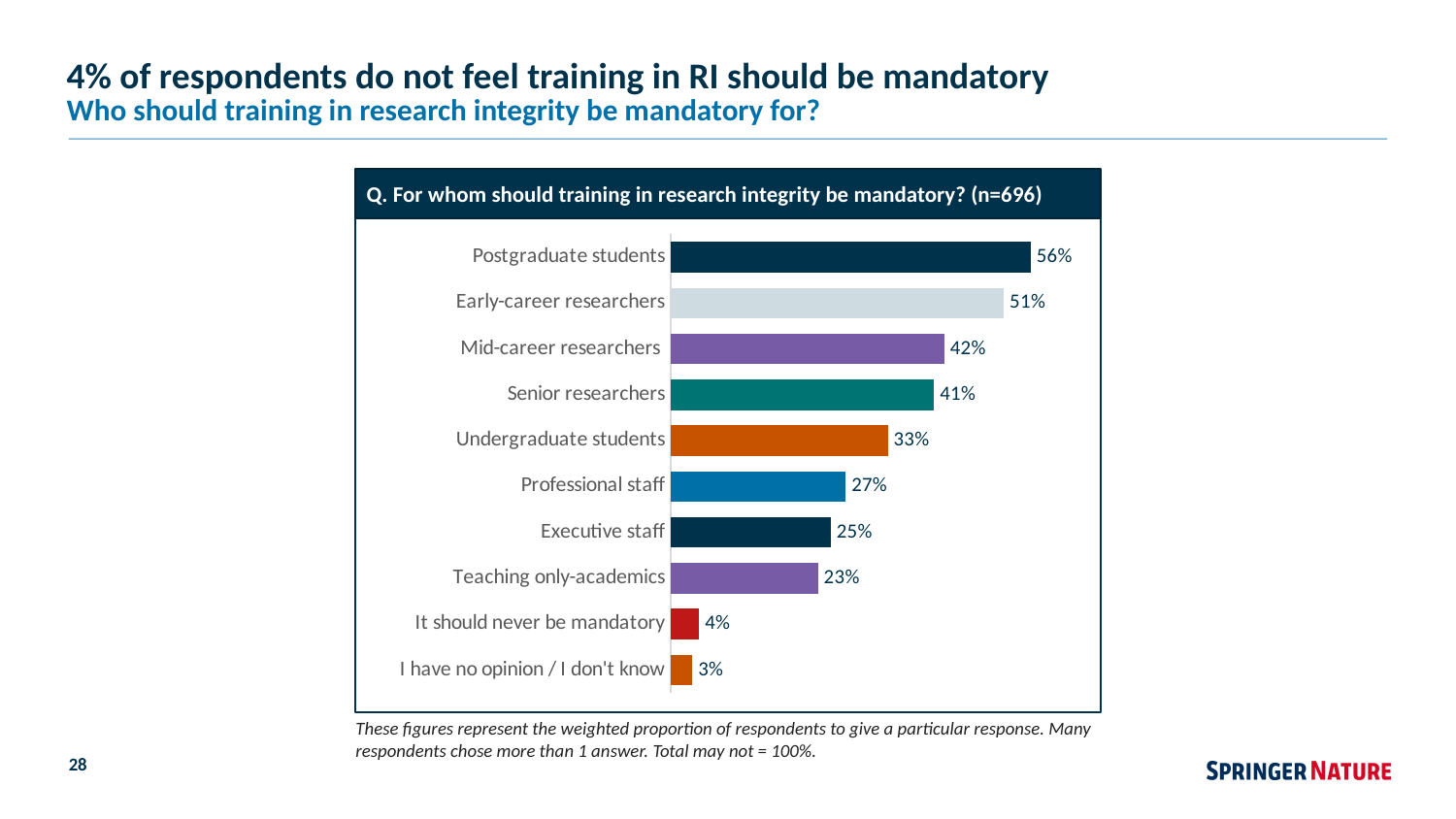

# 4% of respondents do not feel training in RI should be mandatory
Who should training in research integrity be mandatory for?

Q. For whom should training in research integrity be mandatory? (n=696)

### Chart

| Category | % |
|---|---|
| I have no opinion / I don't know | 0.0333 |
| It should never be mandatory | 0.04359925788497 |
| Teaching only-academics | 0.2272727272727 |
| Executive staff | 0.2467532467532 |
| Professional staff | 0.2699443413729 |
| Undergraduate students | 0.334879406308 |
| Senior researchers | 0.4063079777365 |
| Mid-career researchers  | 0.4220779220779 |
| Early-career researchers | 0.5139146567718 |
| Postgraduate students | 0.5556586270872 |
These figures represent the weighted proportion of respondents to give a particular response. Many respondents chose more than 1 answer. Total may not = 100%.